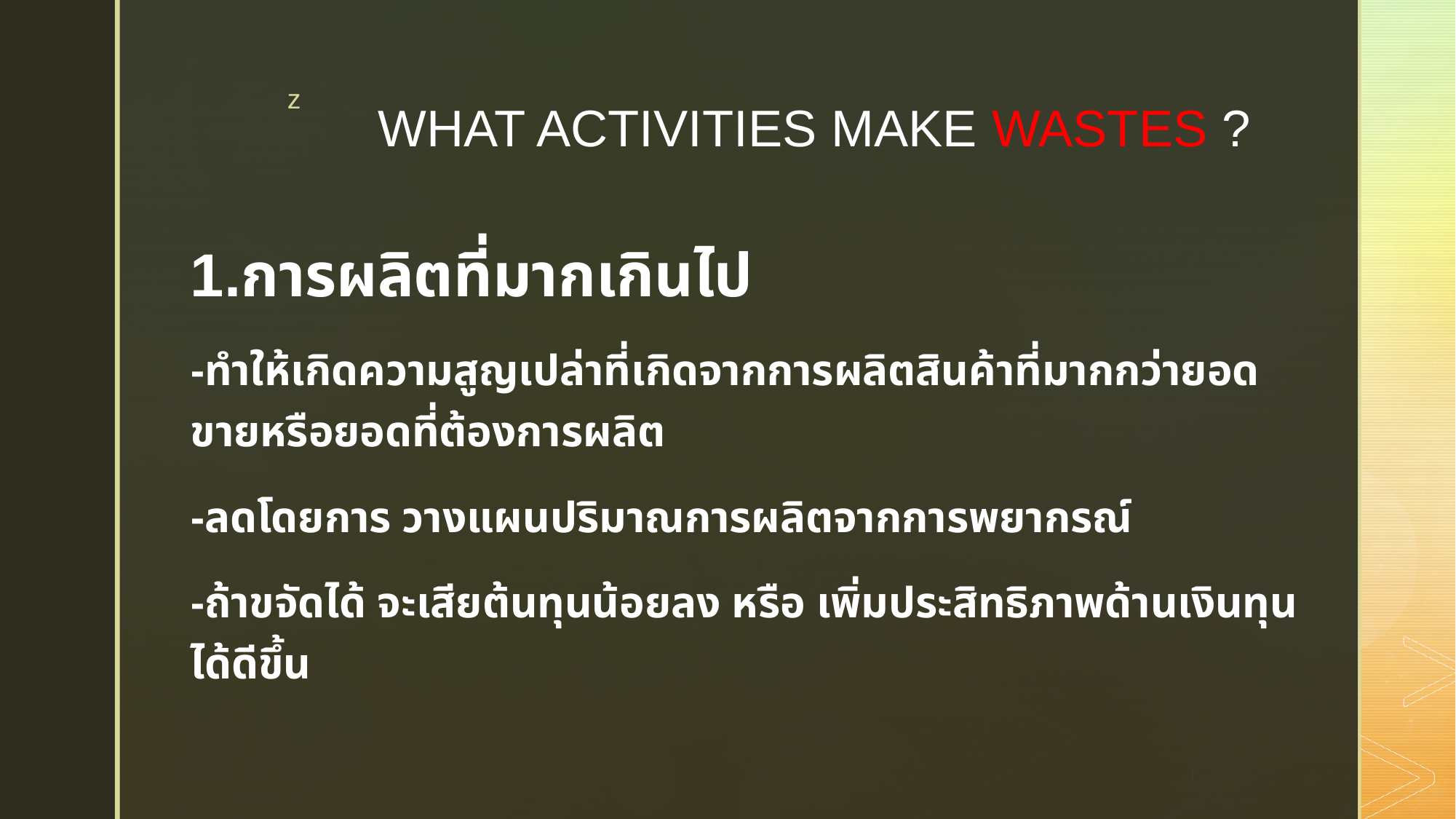

# WHAT ACTIVITIES MAKE WASTES ?
1.การผลิตที่มากเกินไป
-ทำให้เกิดความสูญเปล่าที่เกิดจากการผลิตสินค้าที่มากกว่ายอดขายหรือยอดที่ต้องการผลิต
-ลดโดยการ วางแผนปริมาณการผลิตจากการพยากรณ์
-ถ้าขจัดได้ จะเสียต้นทุนน้อยลง หรือ เพิ่มประสิทธิภาพด้านเงินทุนได้ดีขึ้น